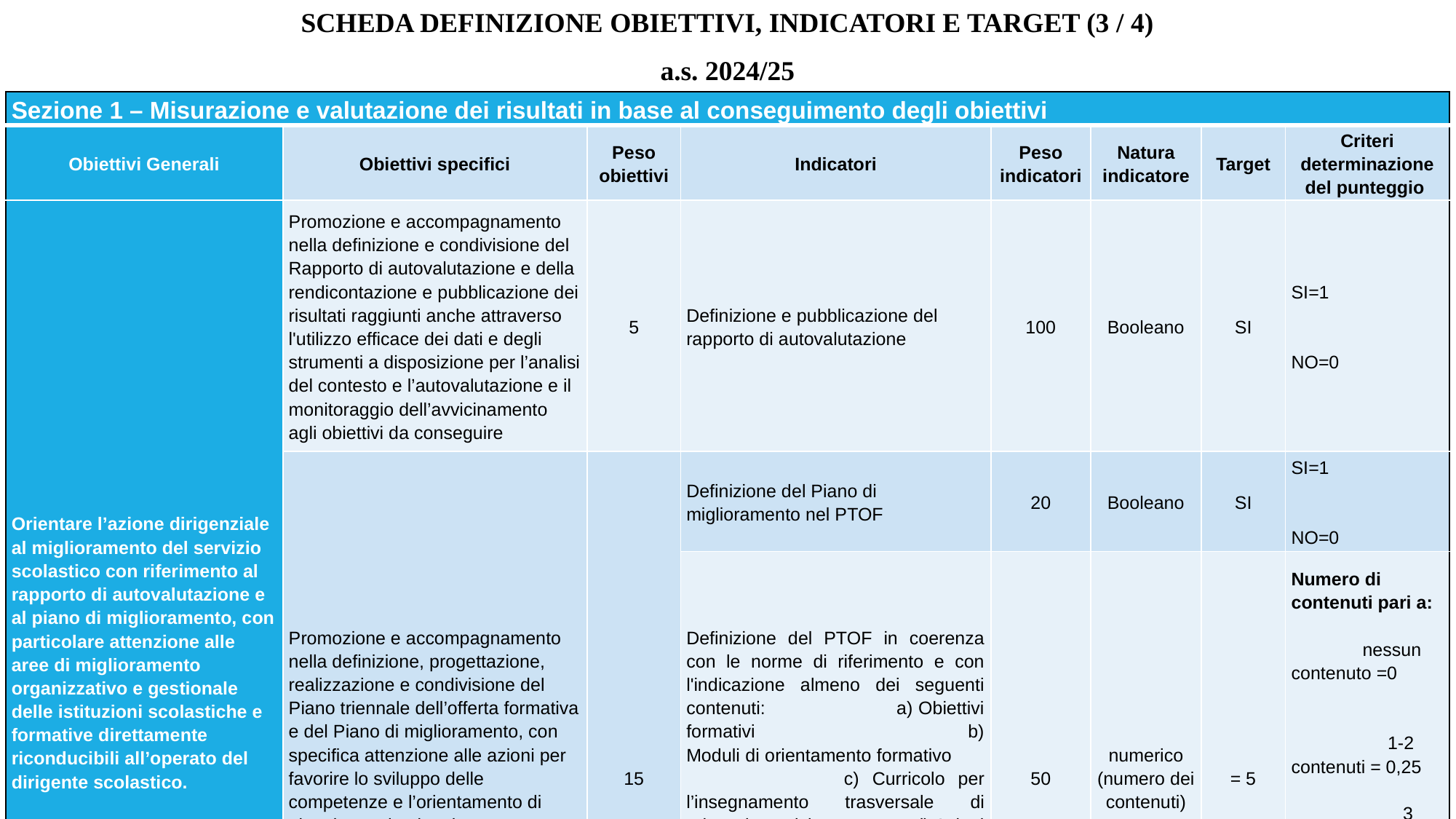

SCHEDA DEFINIZIONE OBIETTIVI, INDICATORI E TARGET (3 / 4)
a.s. 2024/25
| Sezione 1 – Misurazione e valutazione dei risultati in base al conseguimento degli obiettivi |  |  |  |  |  |  |  |
| --- | --- | --- | --- | --- | --- | --- | --- |
| Obiettivi Generali | Obiettivi specifici | Peso obiettivi | Indicatori | Peso indicatori | Natura indicatore | Target | Criteri determinazione del punteggio |
| Orientare l’azione dirigenziale al miglioramento del servizio scolastico con riferimento al rapporto di autovalutazione e al piano di miglioramento, con particolare attenzione alle aree di miglioramento organizzativo e gestionale delle istituzioni scolastiche e formative direttamente riconducibili all’operato del dirigente scolastico. | Promozione e accompagnamento nella definizione e condivisione del Rapporto di autovalutazione e della rendicontazione e pubblicazione dei risultati raggiunti anche attraverso l'utilizzo efficace dei dati e degli strumenti a disposizione per l’analisi del contesto e l’autovalutazione e il monitoraggio dell’avvicinamento agli obiettivi da conseguire | 5 | Definizione e pubblicazione del rapporto di autovalutazione | 100 | Booleano | SI | SI=1 NO=0 |
|  | Promozione e accompagnamento nella definizione, progettazione, realizzazione e condivisione del Piano triennale dell’offerta formativa e del Piano di miglioramento, con specifica attenzione alle azioni per favorire lo sviluppo delle competenze e l’orientamento di alunni e studenti e al sostegno e all’inclusione di ogni studente con particolare attenzione agli alunni disabili, con BES e a rischio dispersione | 15 | Definizione del Piano di miglioramento nel PTOF | 20 | Booleano | SI | SI=1 NO=0 |
|  |  |  | Definizione del PTOF in coerenza con le norme di riferimento e con l'indicazione almeno dei seguenti contenuti: a) Obiettivi formativi b) Moduli di orientamento formativo c) Curricolo per l’insegnamento trasversale di educazione civica d) Azioni per lo sviluppo delle competenze STEM e) Criteri di valutazione | 50 | numerico (numero dei contenuti) | = 5 | Numero di contenuti pari a: nessun contenuto =0 1-2 contenuti = 0,25 3 contenuti =0,50 4 contenuti = 0,75 5 contenuti = 1 |
|  |  |  | Presenza del Piano per l’inclusione con la descrizione delle azioni della scuola per l’inclusione scolastica | 30 | Booleano | SI | SI=1 NO=0 |